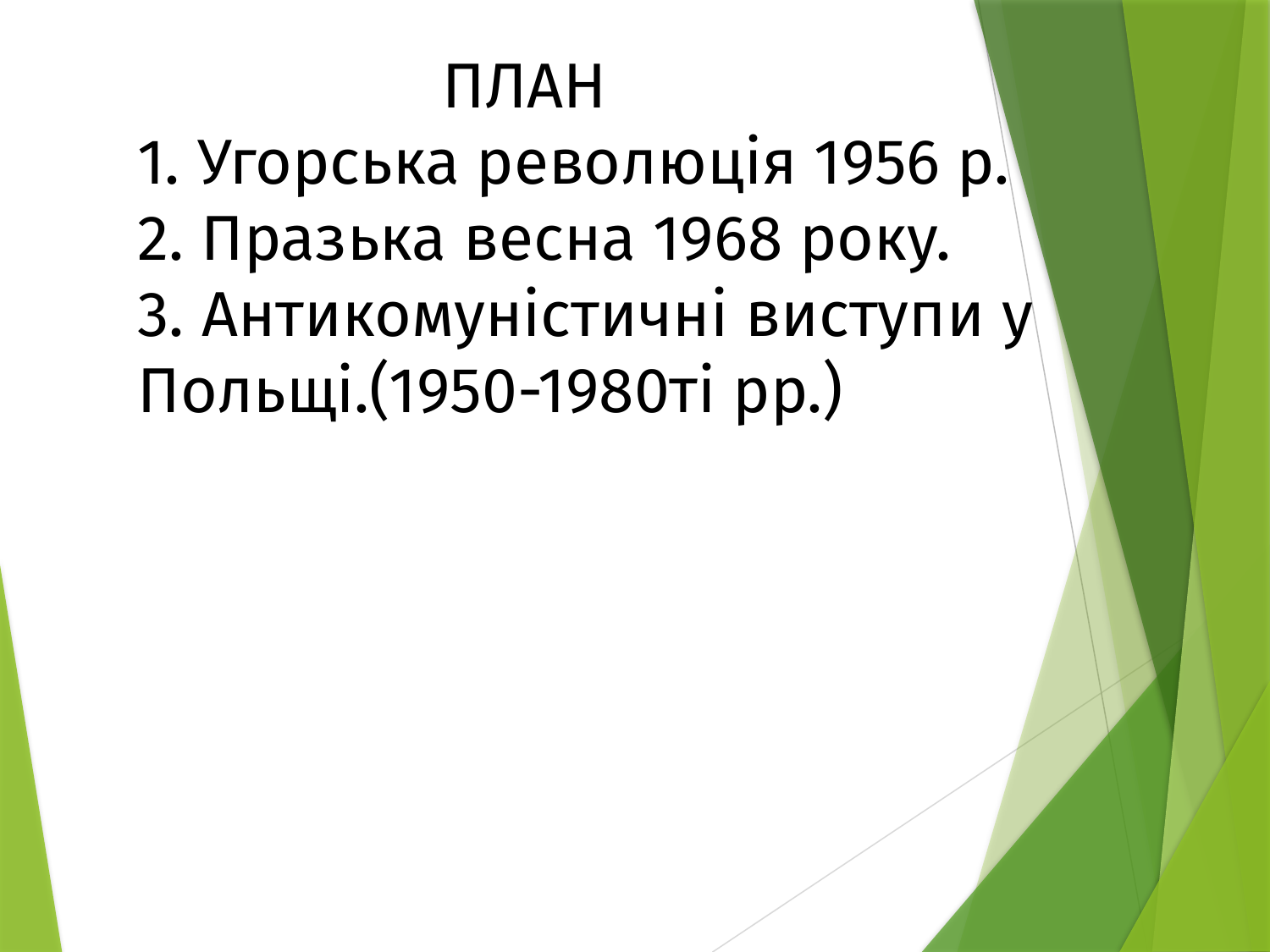

# ПЛАН 1. Угорська революція 1956 р. 2. Празька весна 1968 року. 3. Антикомуністичні виступи у Польщі.(1950-1980ті рр.)